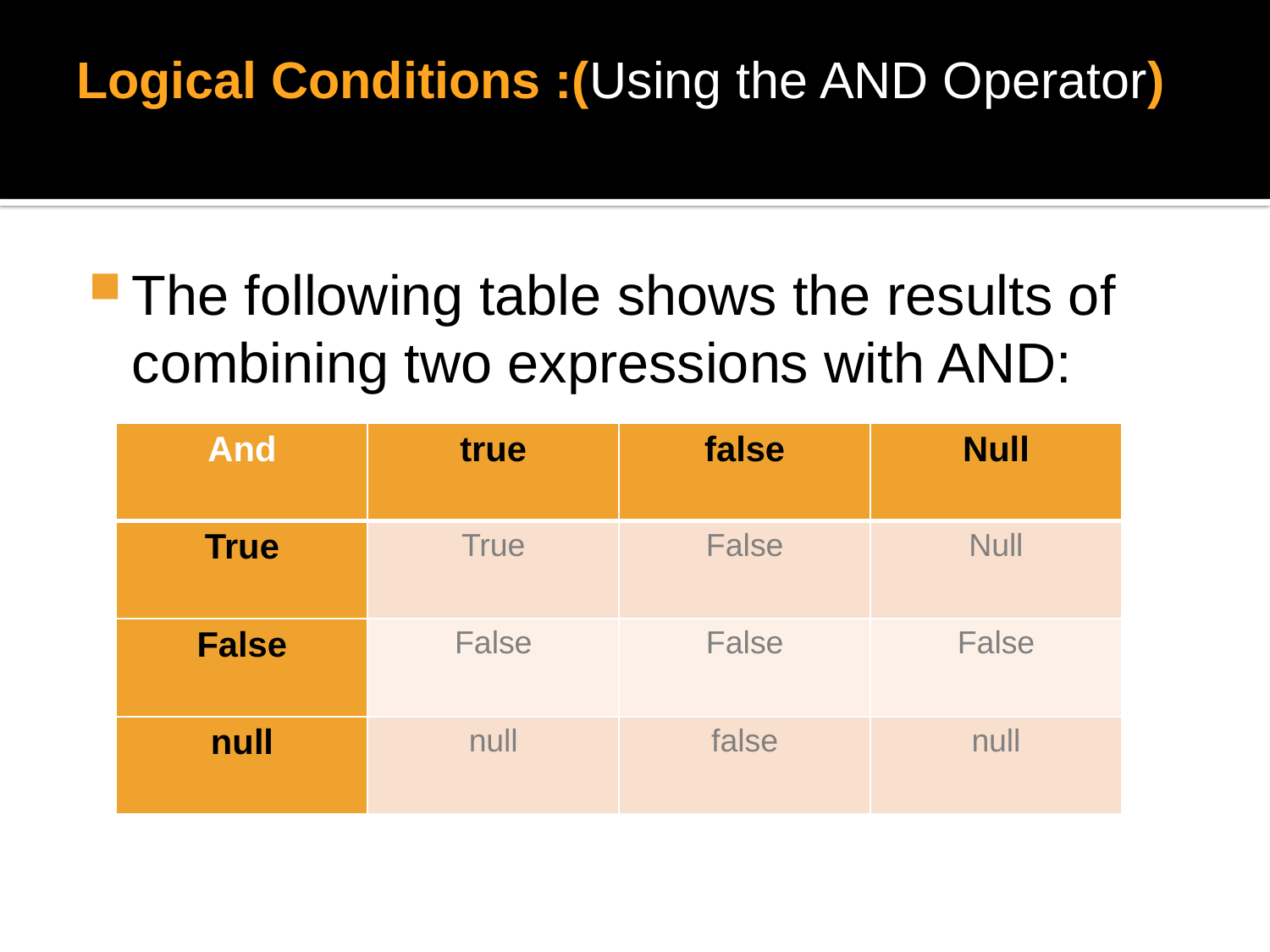

# Logical Conditions :(Using the AND Operator)
The following table shows the results of combining two expressions with AND:

| And | true | false | Null |
| --- | --- | --- | --- |
| True | True | False | Null |
| False | False | False | False |
| null | null | false | null |